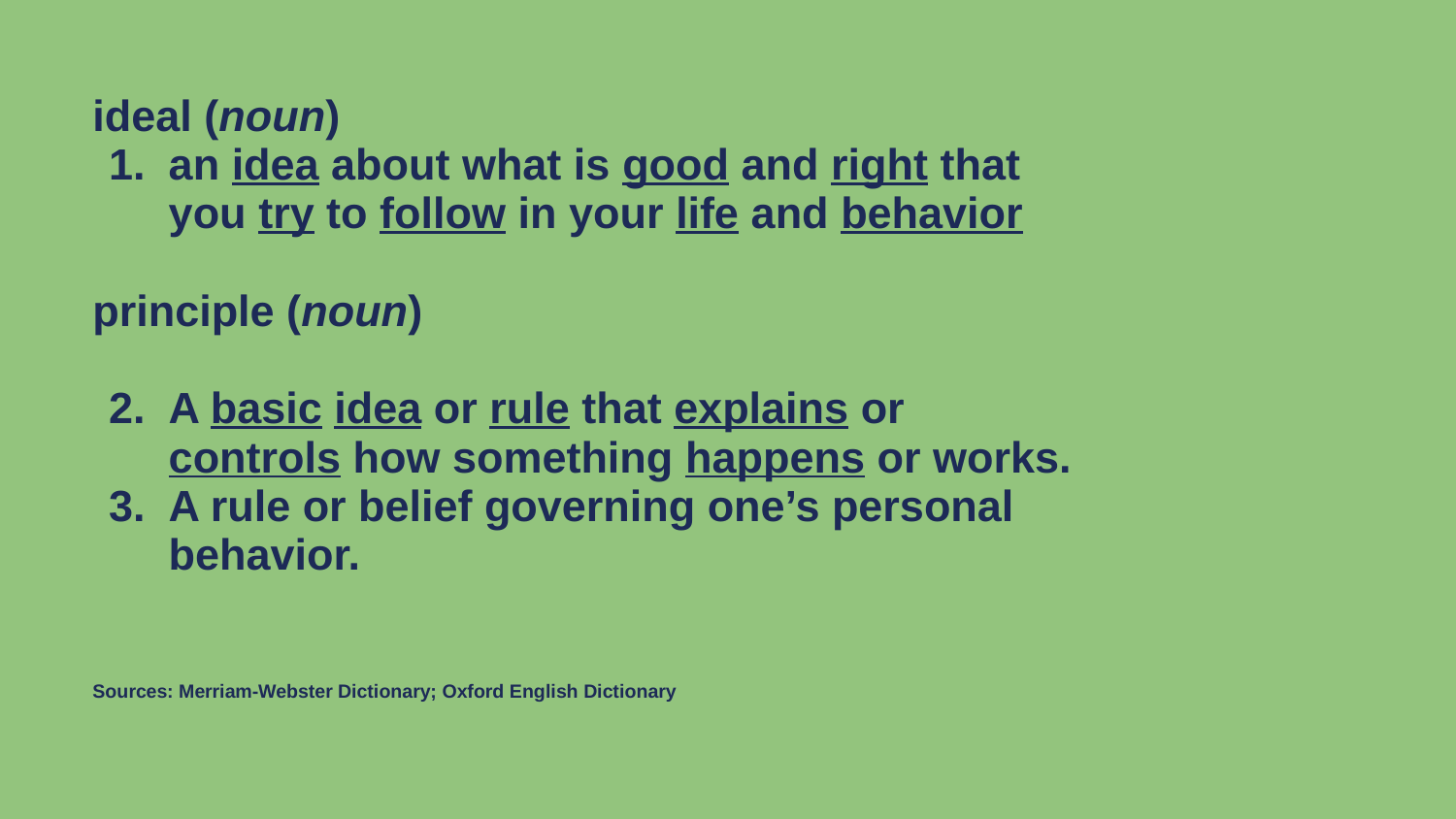

# ideal (noun)
an idea about what is good and right that you try to follow in your life and behavior

principle (noun)

A basic idea or rule that explains or controls how something happens or works.
A rule or belief governing one’s personal behavior.

Sources: Merriam-Webster Dictionary; Oxford English Dictionary